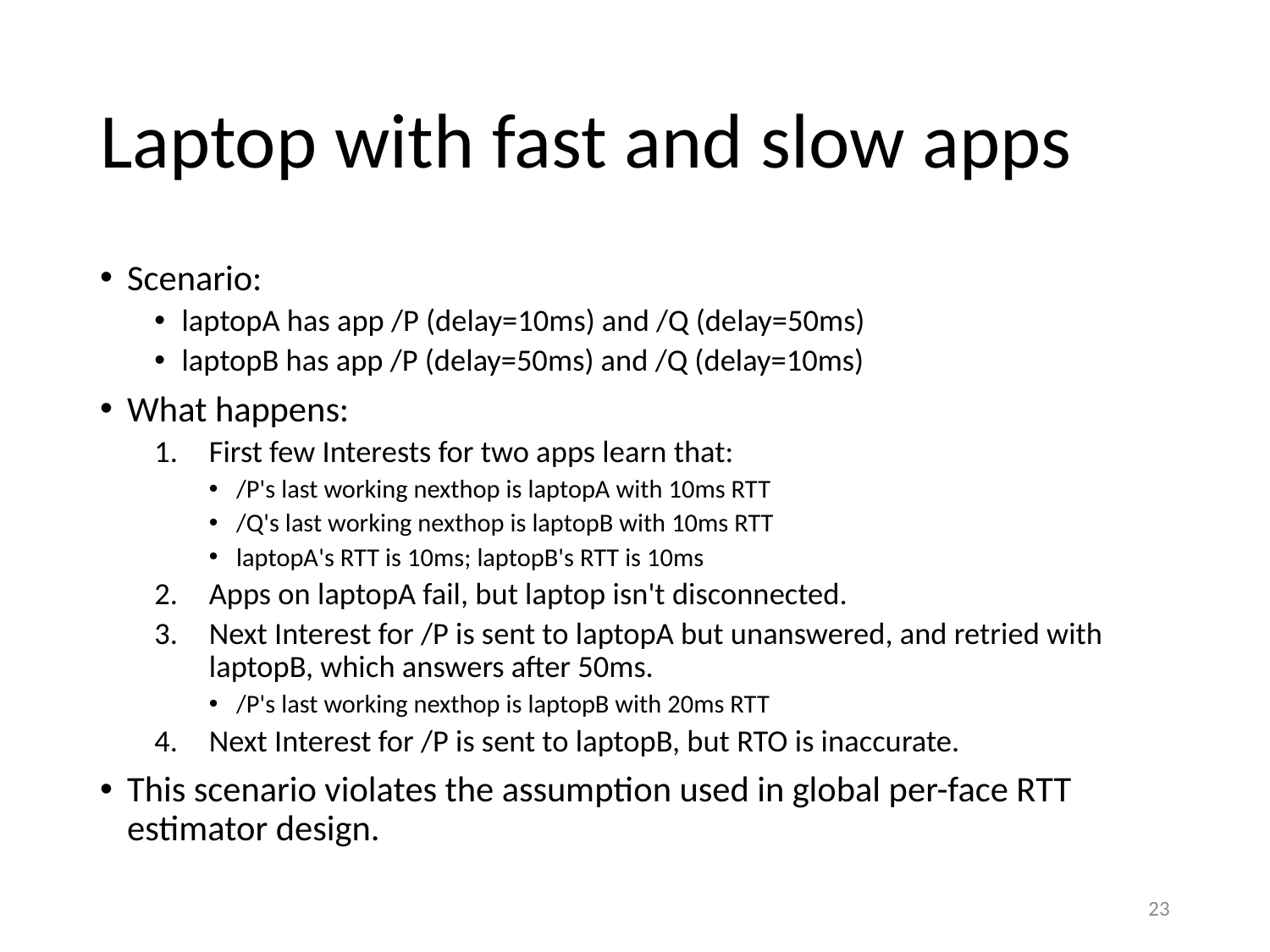

# Laptop with fast and slow apps
Scenario:
laptopA has app /P (delay=10ms) and /Q (delay=50ms)
laptopB has app /P (delay=50ms) and /Q (delay=10ms)
What happens:
First few Interests for two apps learn that:
/P's last working nexthop is laptopA with 10ms RTT
/Q's last working nexthop is laptopB with 10ms RTT
laptopA's RTT is 10ms; laptopB's RTT is 10ms
Apps on laptopA fail, but laptop isn't disconnected.
Next Interest for /P is sent to laptopA but unanswered, and retried with laptopB, which answers after 50ms.
/P's last working nexthop is laptopB with 20ms RTT
Next Interest for /P is sent to laptopB, but RTO is inaccurate.
This scenario violates the assumption used in global per-face RTT estimator design.
23